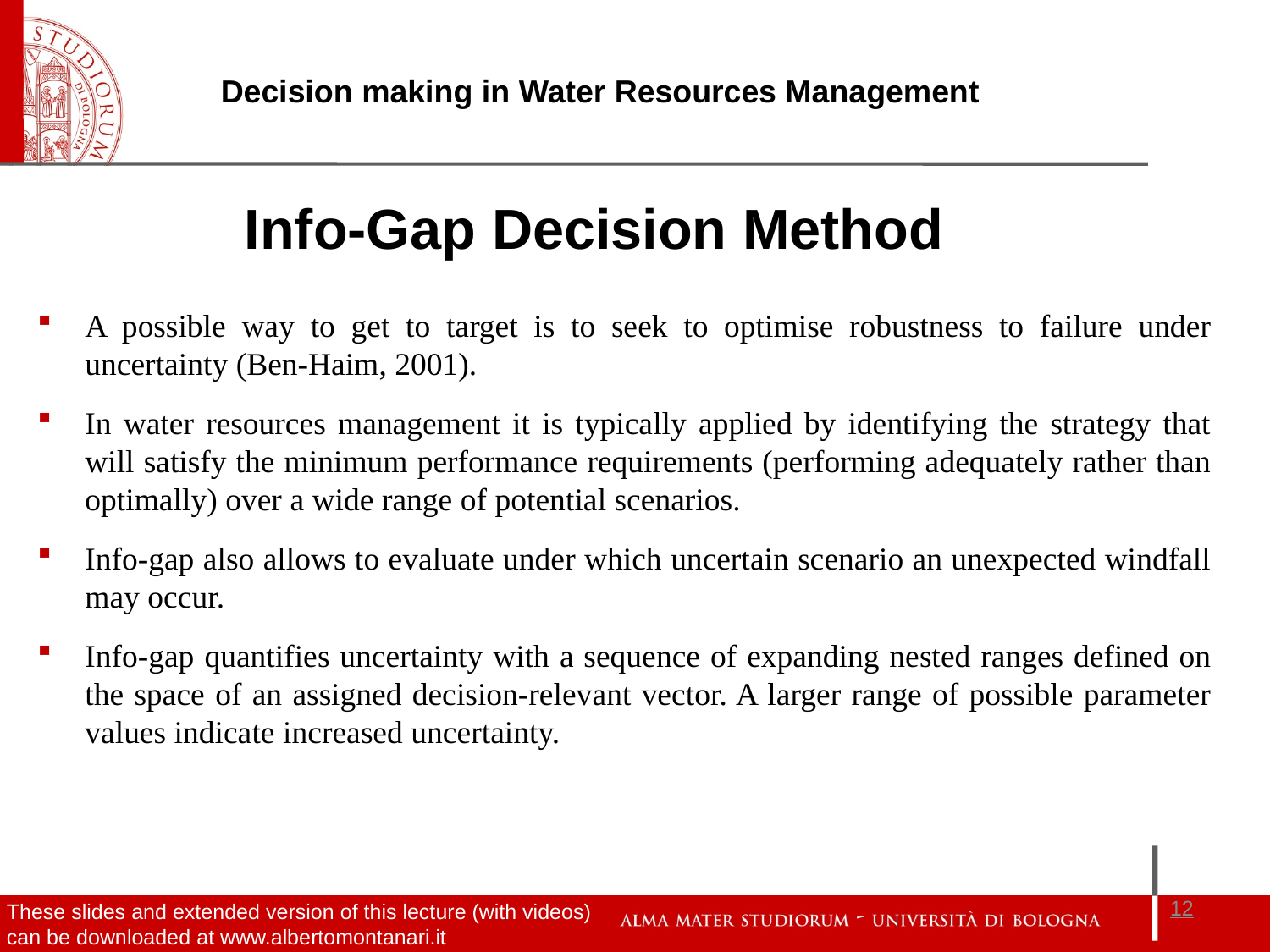

Info-Gap Decision Method
A possible way to get to target is to seek to optimise robustness to failure under uncertainty (Ben-Haim, 2001).
In water resources management it is typically applied by identifying the strategy that will satisfy the minimum performance requirements (performing adequately rather than optimally) over a wide range of potential scenarios.
Info-gap also allows to evaluate under which uncertain scenario an unexpected windfall may occur.
Info-gap quantifies uncertainty with a sequence of expanding nested ranges defined on the space of an assigned decision-relevant vector. A larger range of possible parameter values indicate increased uncertainty.
12